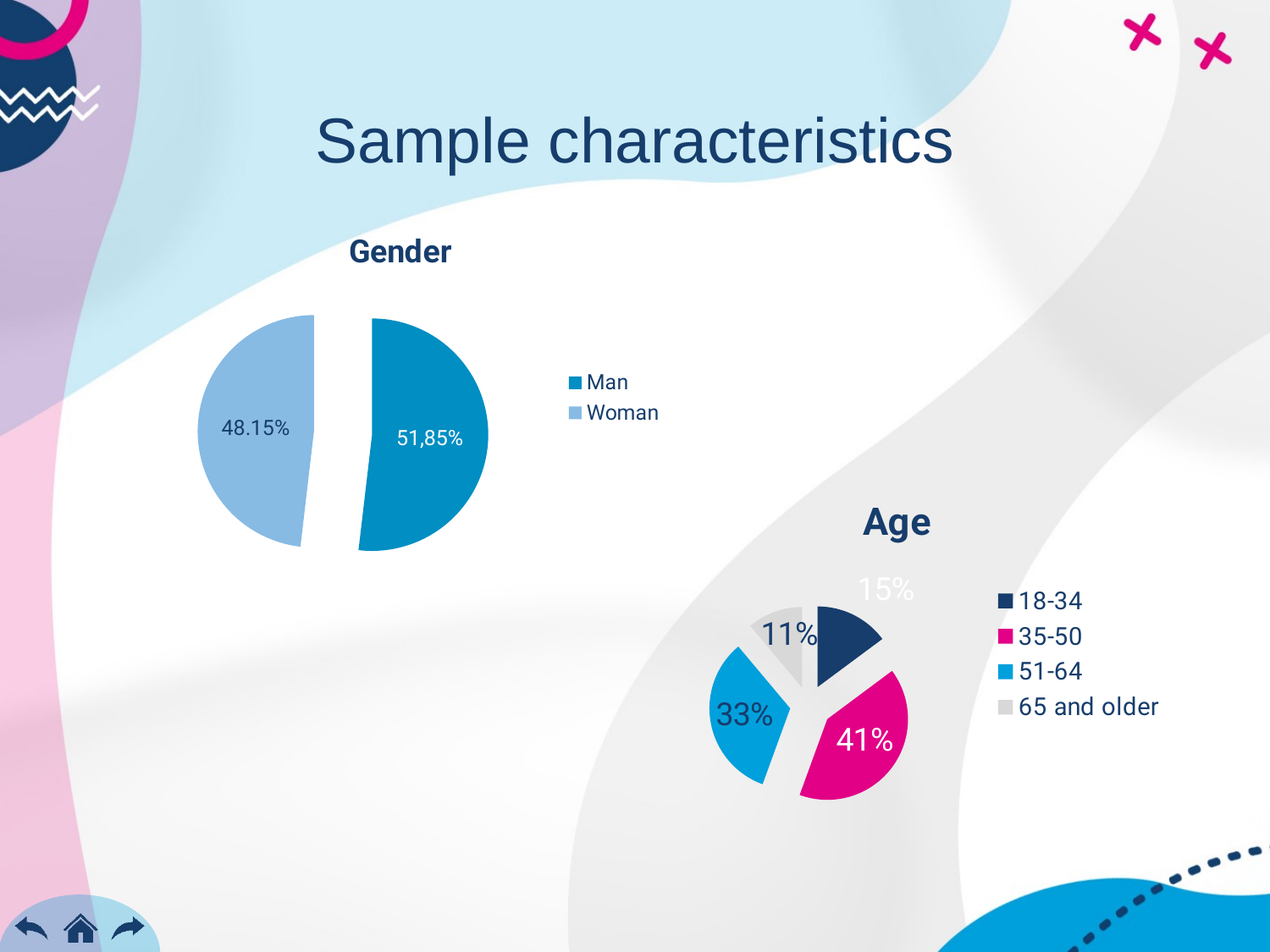

# Sample characteristics

### Chart: Gender

| Category |  |
|---|---|
| Man | 14.0 |
| Woman | 13.0 |

### Chart: Age

| Category | Wiek |
|---|---|
| 18-34 | 4.0 |
| 35-50 | 11.0 |
| 51-64 | 9.0 |
| 65 and older | 3.0 |